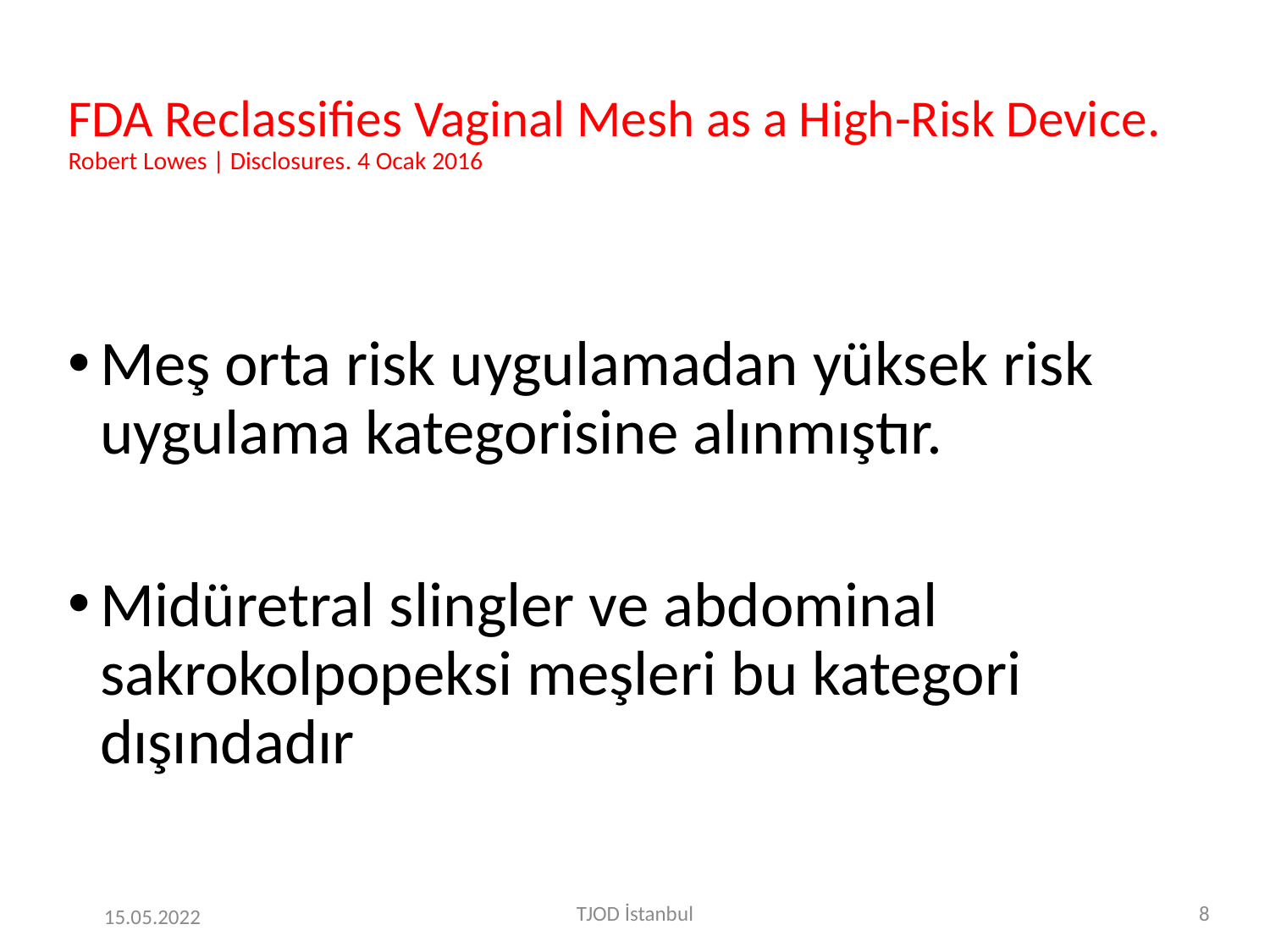

# FDA Reclassifies Vaginal Mesh as a High-Risk Device. Robert Lowes | Disclosures. 4 Ocak 2016

Meş orta risk uygulamadan yüksek risk uygulama kategorisine alınmıştır.

Midüretral slingler ve abdominal sakrokolpopeksi meşleri bu kategori dışındadır
TJOD İstanbul
8
15.05.2022